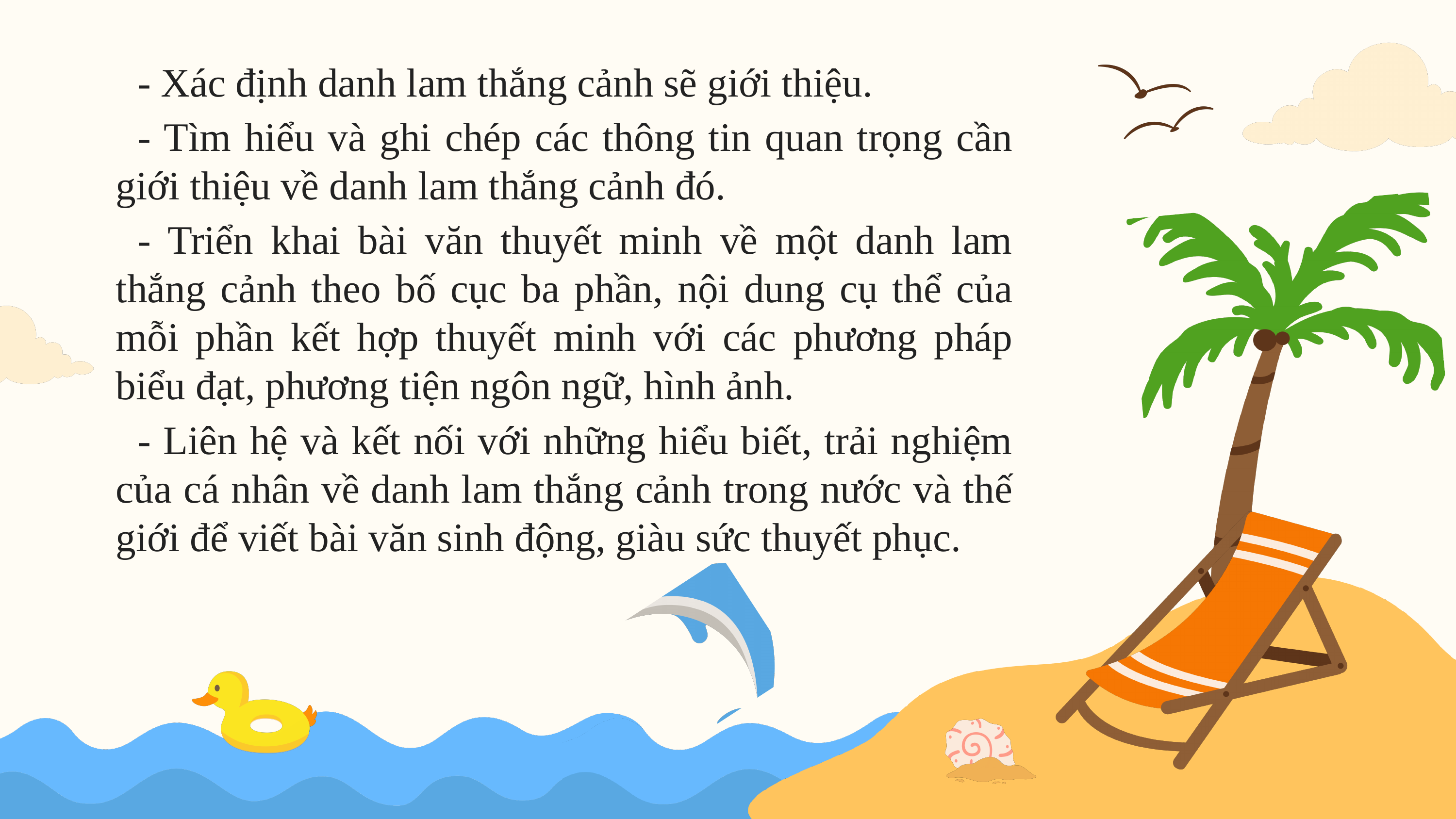

- Xác định danh lam thắng cảnh sẽ giới thiệu.
- Tìm hiểu và ghi chép các thông tin quan trọng cần giới thiệu về danh lam thắng cảnh đó.
- Triển khai bài văn thuyết minh về một danh lam thắng cảnh theo bố cục ba phần, nội dung cụ thể của mỗi phần kết hợp thuyết minh với các phương pháp biểu đạt, phương tiện ngôn ngữ, hình ảnh.
- Liên hệ và kết nối với những hiểu biết, trải nghiệm của cá nhân về danh lam thắng cảnh trong nước và thế giới để viết bài văn sinh động, giàu sức thuyết phục.